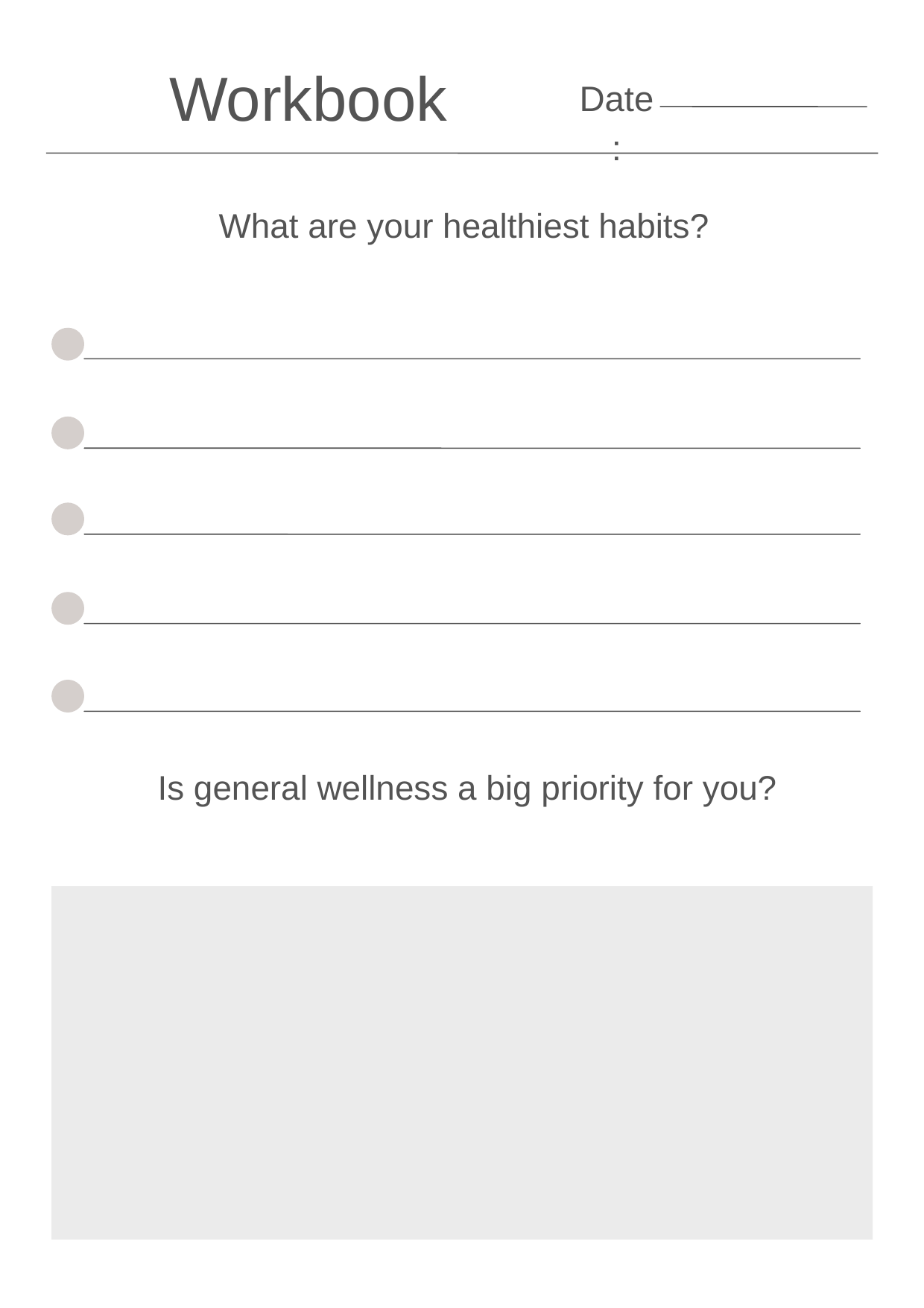

Workbook
Date:

What are your healthiest habits?

Is general wellness a big priority for you?